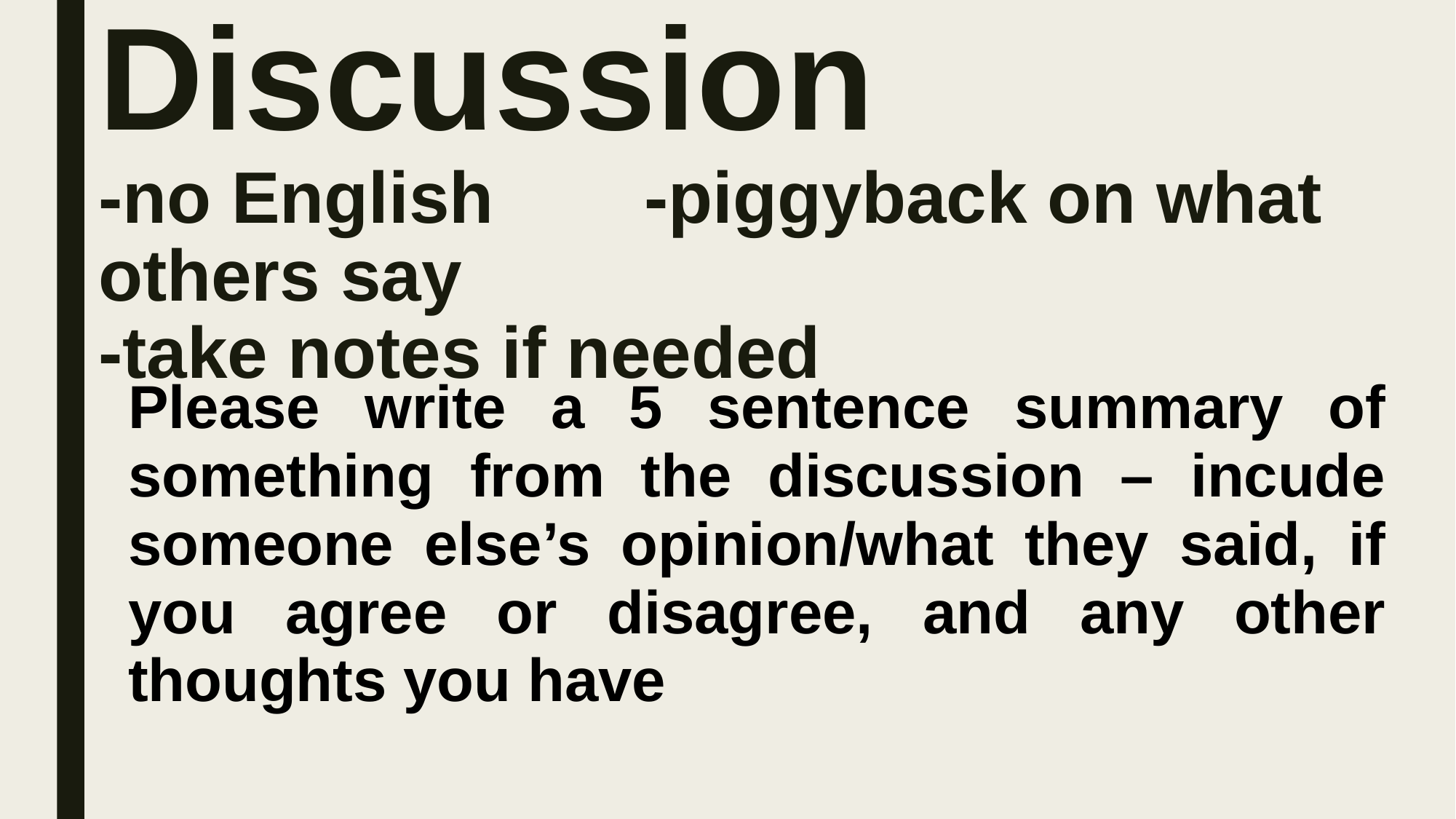

# Discussion -no English		-piggyback on what others say -take notes if needed
Please write a 5 sentence summary of something from the discussion – incude someone else’s opinion/what they said, if you agree or disagree, and any other thoughts you have